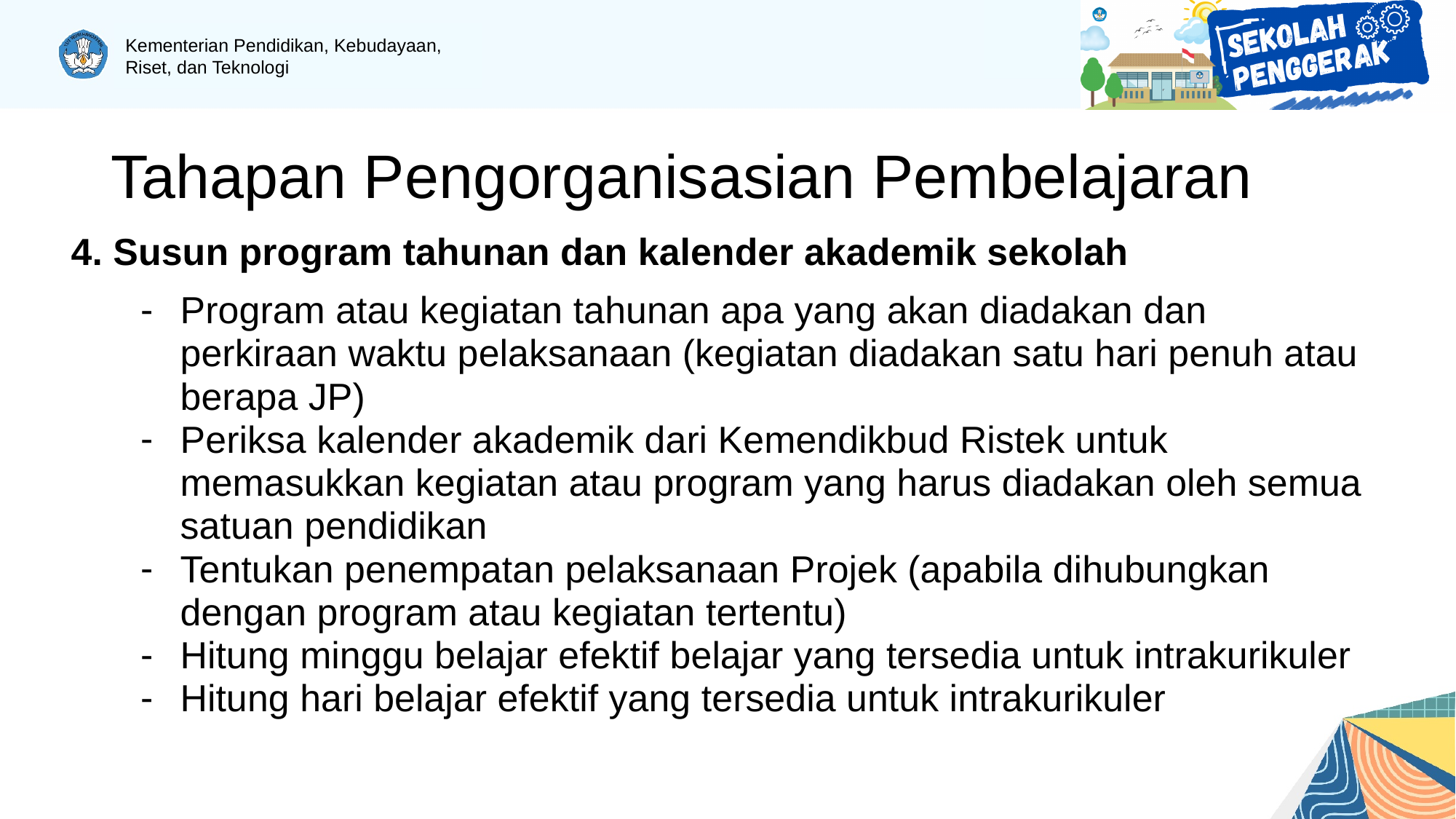

# Tahapan Pengorganisasian Pembelajaran
4. Susun program tahunan dan kalender akademik sekolah
Program atau kegiatan tahunan apa yang akan diadakan dan perkiraan waktu pelaksanaan (kegiatan diadakan satu hari penuh atau berapa JP)
Periksa kalender akademik dari Kemendikbud Ristek untuk memasukkan kegiatan atau program yang harus diadakan oleh semua satuan pendidikan
Tentukan penempatan pelaksanaan Projek (apabila dihubungkan dengan program atau kegiatan tertentu)
Hitung minggu belajar efektif belajar yang tersedia untuk intrakurikuler
Hitung hari belajar efektif yang tersedia untuk intrakurikuler